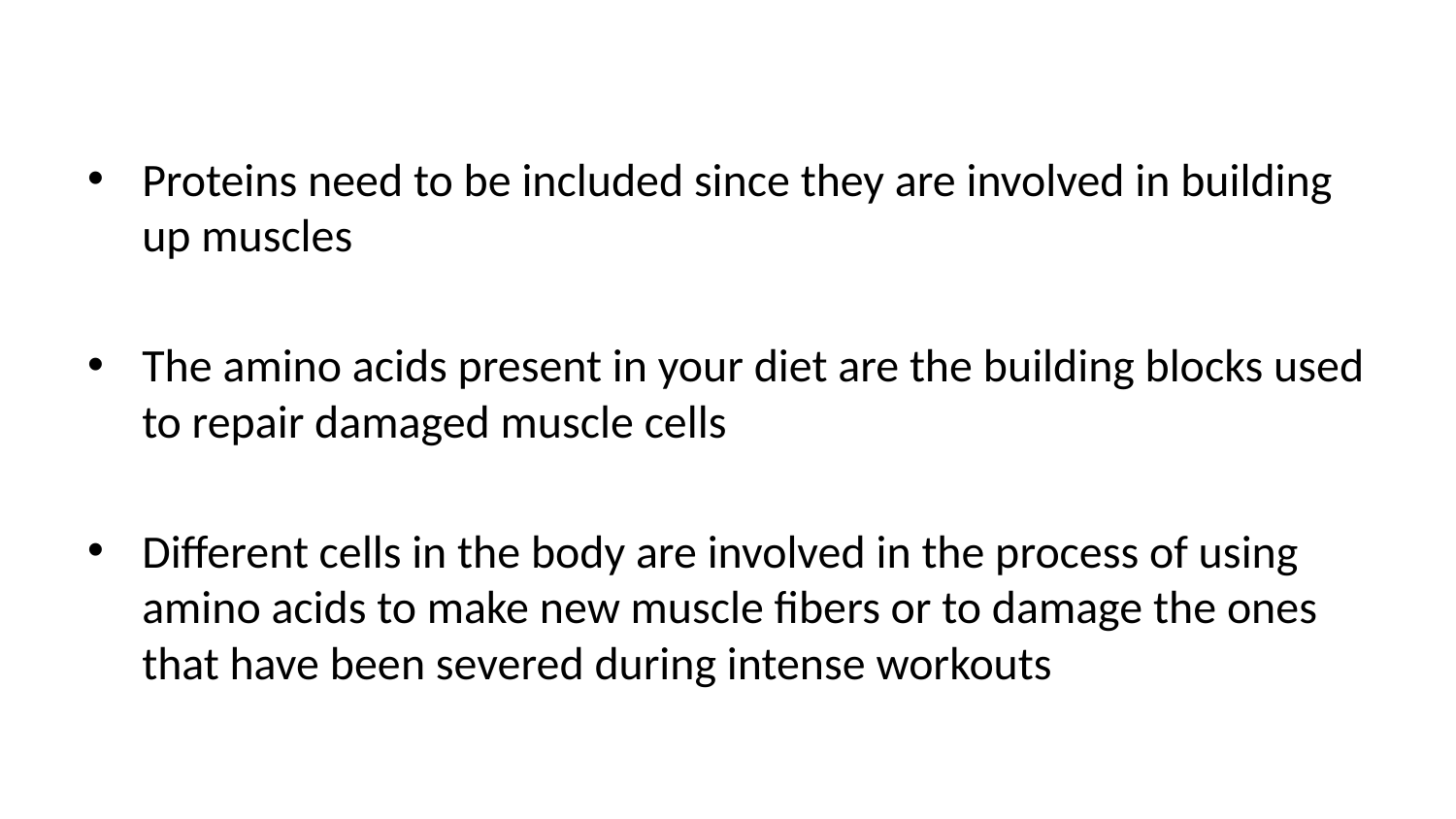

Proteins need to be included since they are involved in building up muscles

The amino acids present in your diet are the building blocks used to repair damaged muscle cells

Different cells in the body are involved in the process of using amino acids to make new muscle fibers or to damage the ones that have been severed during intense workouts